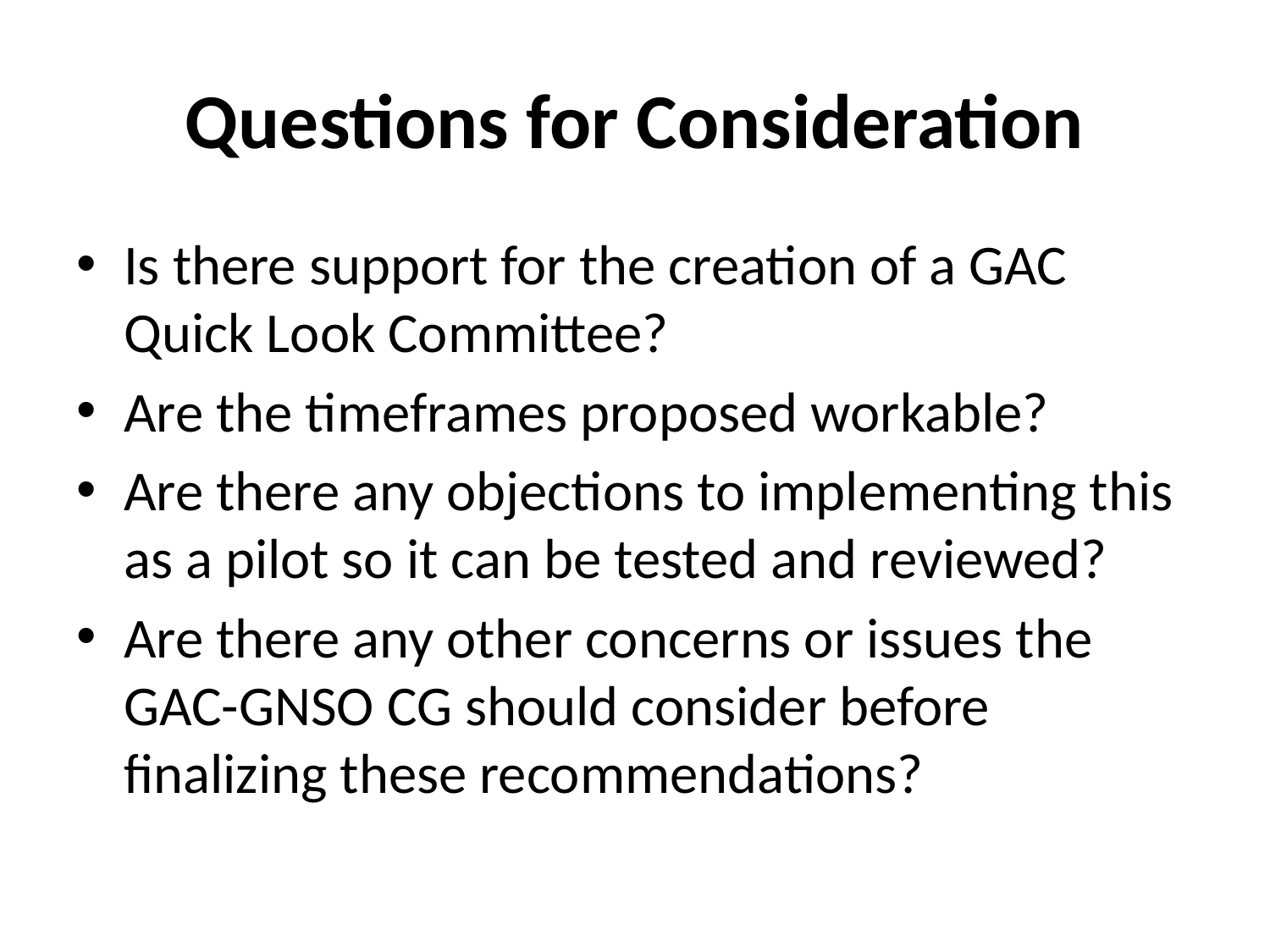

# Questions for Consideration
Is there support for the creation of a GAC Quick Look Committee?
Are the timeframes proposed workable?
Are there any objections to implementing this as a pilot so it can be tested and reviewed?
Are there any other concerns or issues the GAC-GNSO CG should consider before finalizing these recommendations?